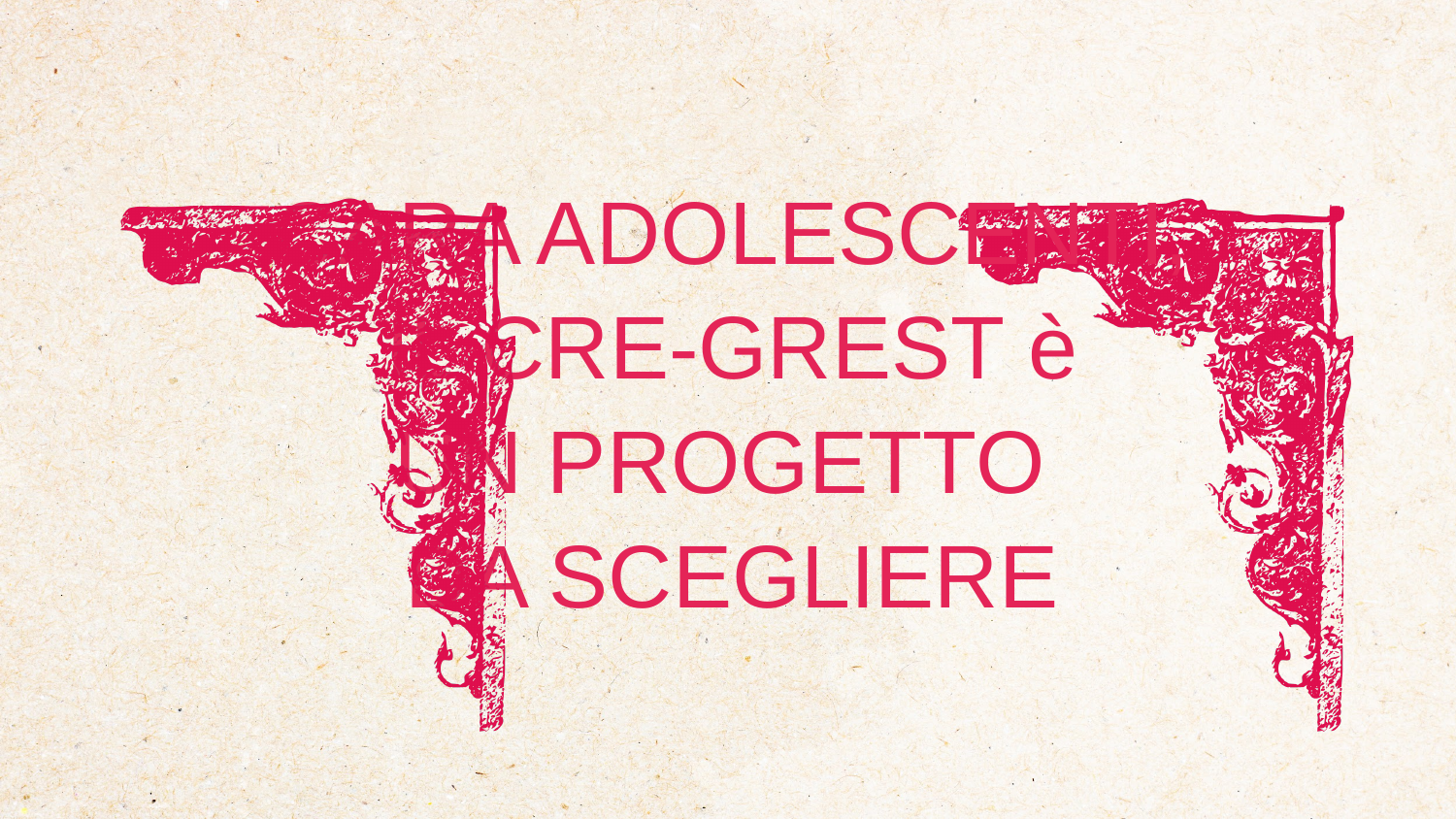

CARA ADOLESCENTI,
IL CRE-GREST è
UN PROGETTO
DA SCEGLIERE